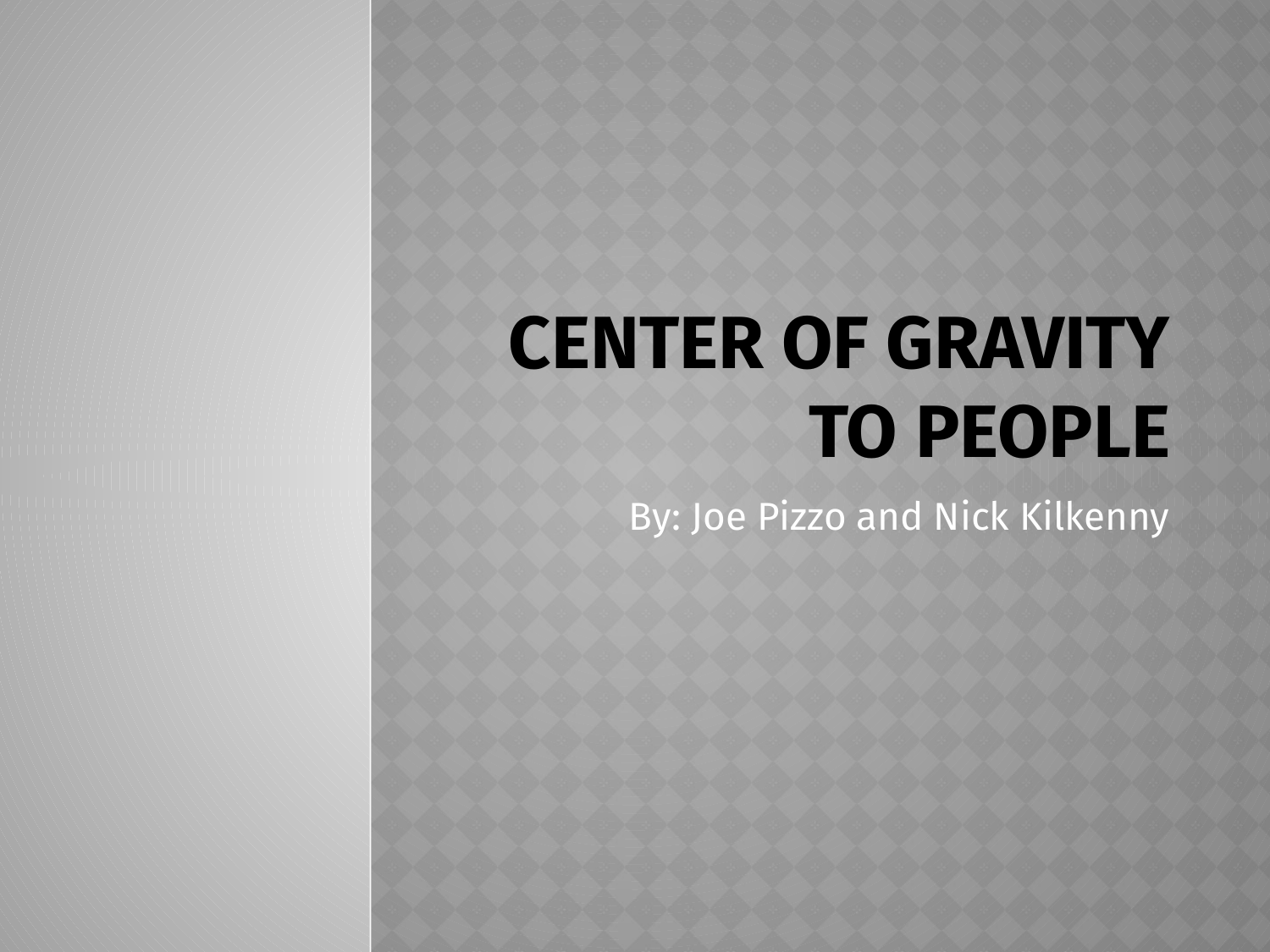

# Center of Gravity to people
By: Joe Pizzo and Nick Kilkenny